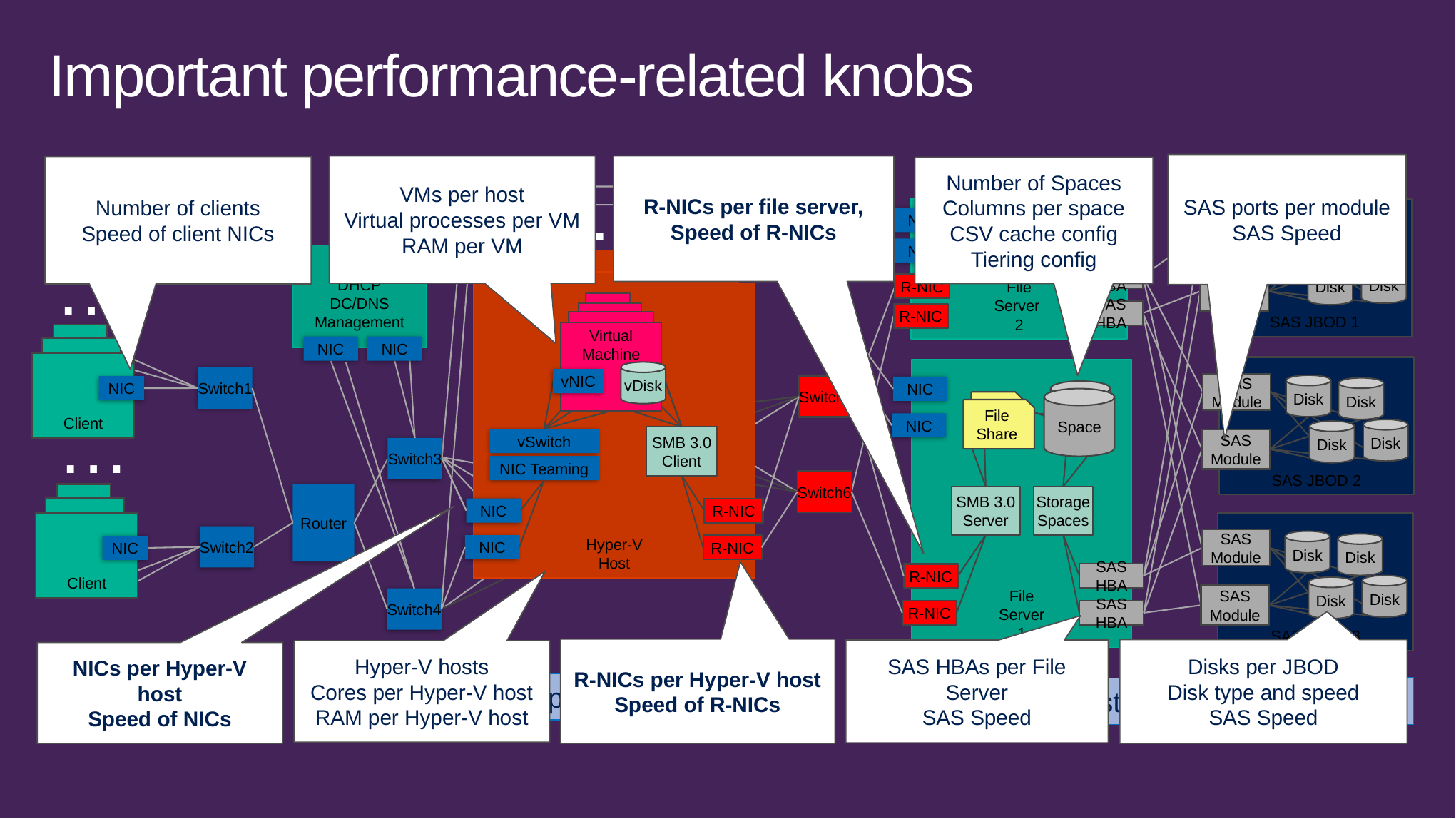

# Important performance-related knobs
SAS ports per module
SAS Speed
VMs per host
Virtual processes per VM
RAM per VM
R-NICs per file server,
Speed of R-NICs
Number of clients
Speed of client NICs
Number of Spaces
Columns per space
CSV cache config
Tiering config
…
…
File
Server
2
SAS JBOD 1
NIC
SAS
Module
Disk
Disk
NIC
…
File
Server
Hyper-V
DHCP
DC/DNS
Management
Hyper-V
Disk
Disk
SAS HBA
SAS
Module
Hyper-V
R-NIC
Hyper-V
Host
VM
SAS HBA
VM
R-NIC
VM
Virtual
Machine
Client
NIC
NIC
Client
Client
SAS JBOD 2
File
Server
1
vDisk
Switch1
vNIC
SAS
Module
Disk
Switch5
NIC
NIC
Disk
Space
Space
File
Share
File
Share
…
NIC
Disk
Disk
SMB 3.0
Client
vSwitch
SAS
Module
Switch3
NIC Teaming
Switch6
Router
Client
SMB 3.0
Server
Storage
Spaces
Client
NIC
R-NIC
SAS JBOD 3
Client
Switch2
SAS
Module
Disk
Disk
NIC
R-NIC
NIC
SAS HBA
R-NIC
Disk
Disk
SAS
Module
Switch4
R-NIC
SAS HBA
R-NICs per Hyper-V host
Speed of R-NICs
Disks per JBOD
Disk type and speed
SAS Speed
SAS HBAs per File Server
SAS Speed
Hyper-V hosts
Cores per Hyper-V host
RAM per Hyper-V host
NICs per Hyper-V host
Speed of NICs
Hyper-V Cluster
Clients
JBODs
File Server Cluster